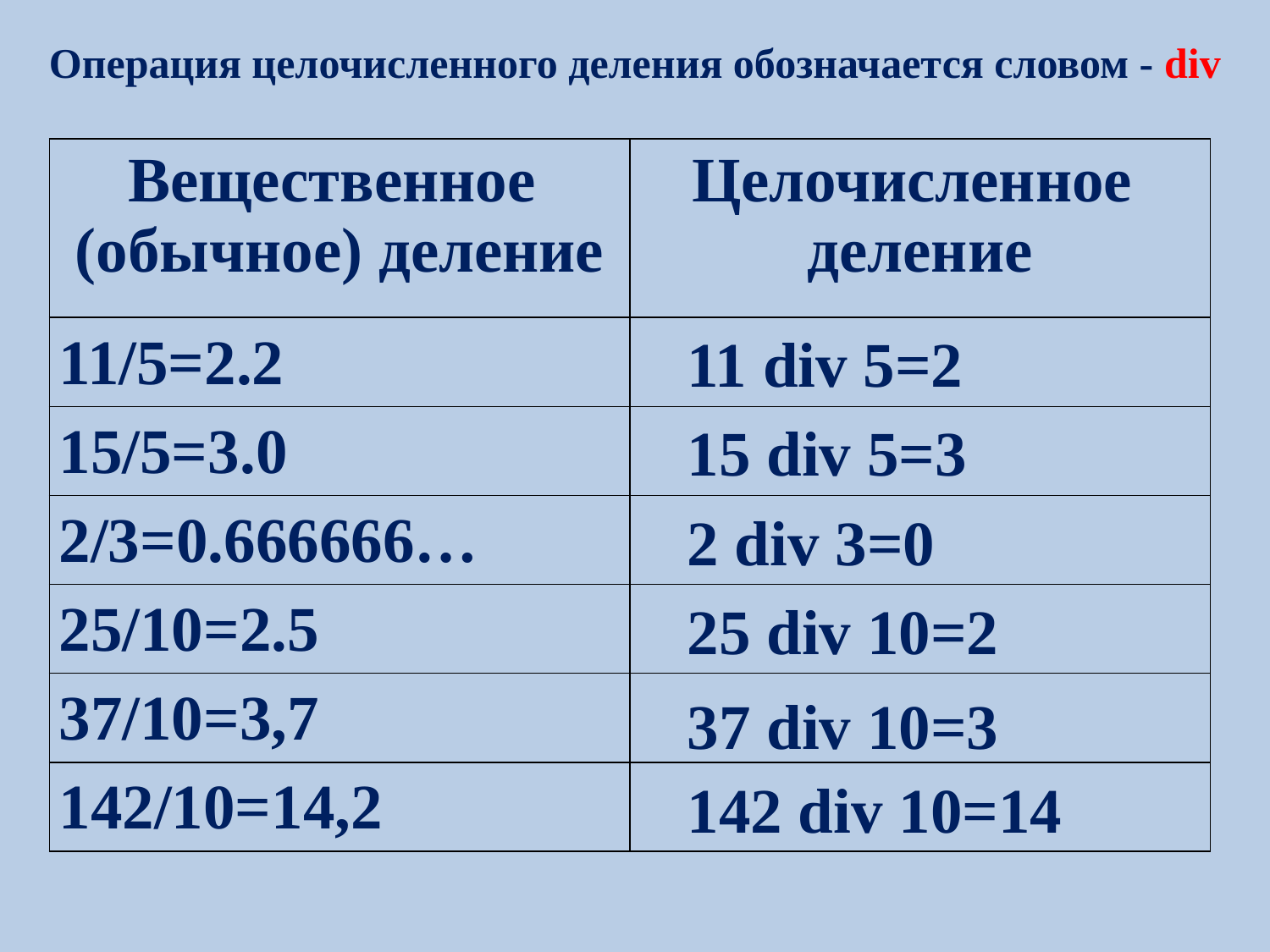

Операция целочисленного деления обозначается словом - div
| Вещественное (обычное) деление | Целочисленное деление |
| --- | --- |
| 11/5=2.2 |  |
| 15/5=3.0 |  |
| 2/3=0.666666… |  |
| 25/10=2.5 |  |
| 37/10=3,7 |  |
| 142/10=14,2 |  |
11 div 5=2
15 div 5=3
2 div 3=0
25 div 10=2
37 div 10=3
142 div 10=14